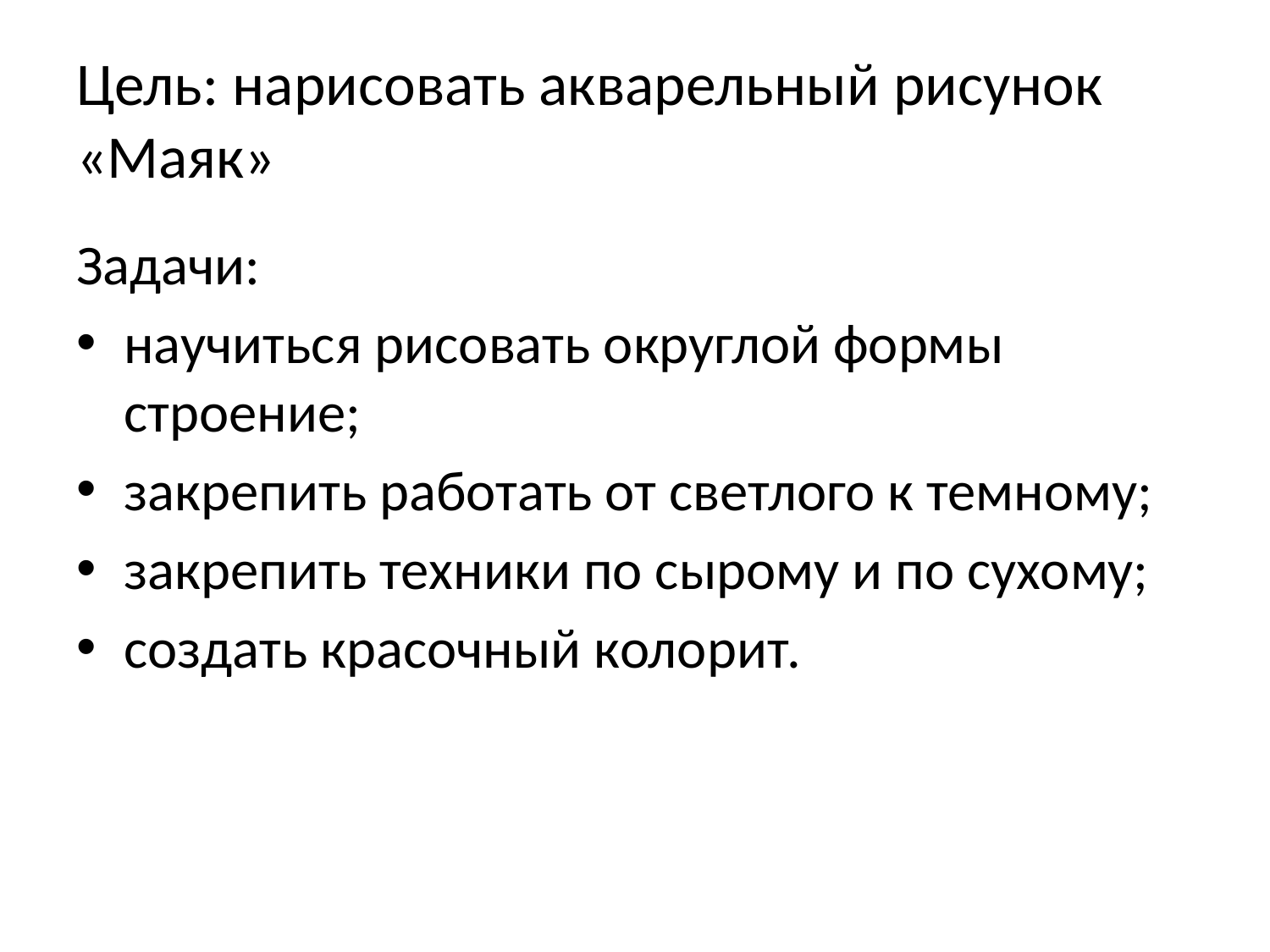

# Цель: нарисовать акварельный рисунок «Маяк»
Задачи:
научиться рисовать округлой формы строение;
закрепить работать от светлого к темному;
закрепить техники по сырому и по сухому;
создать красочный колорит.